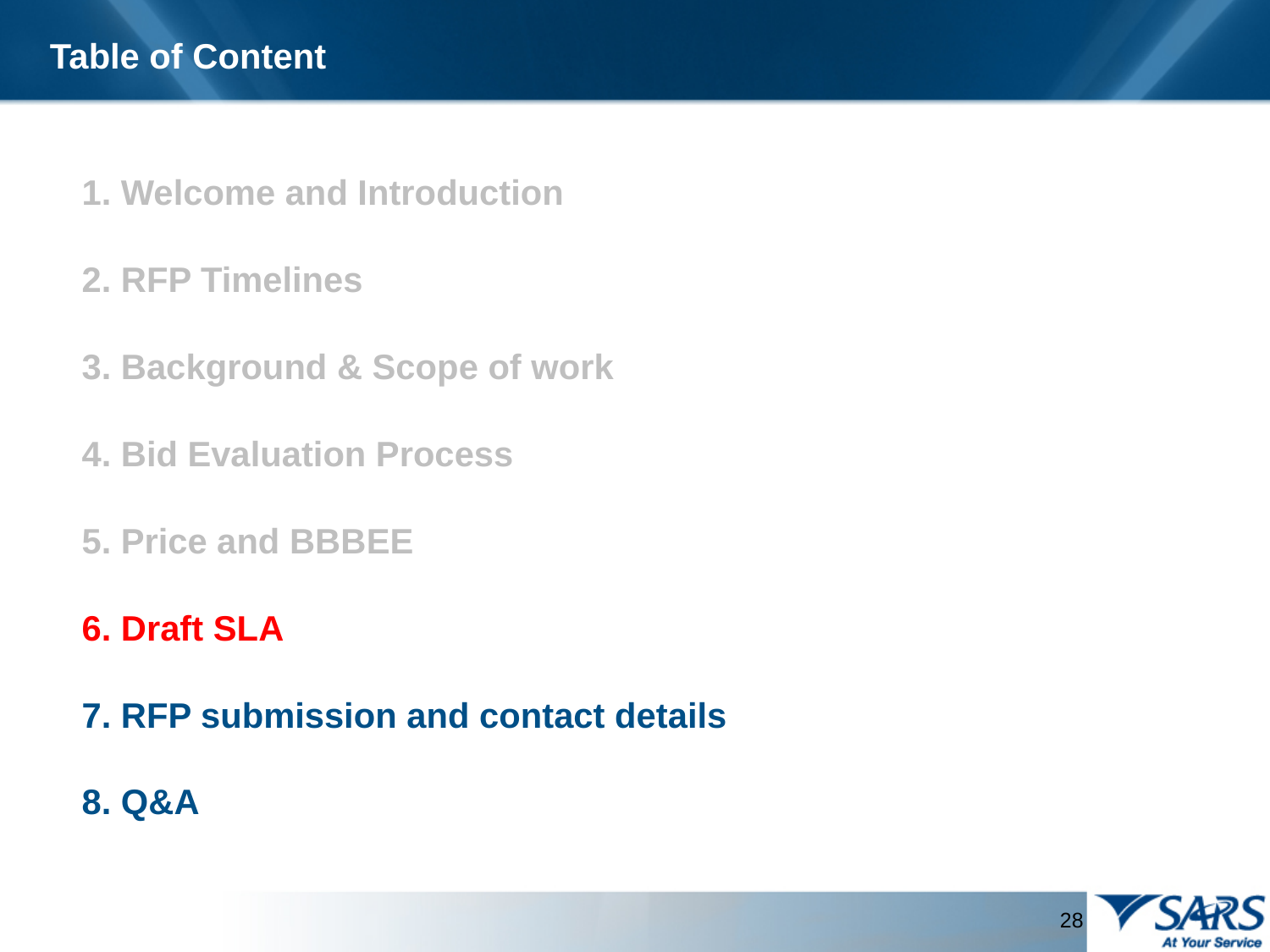

Table of Content
1. Welcome and Introduction
2. RFP Timelines
3. Background & Scope of work
4. Bid Evaluation Process
5. Price and BBBEE
6. Draft SLA
7. RFP submission and contact details
8. Q&A

  28